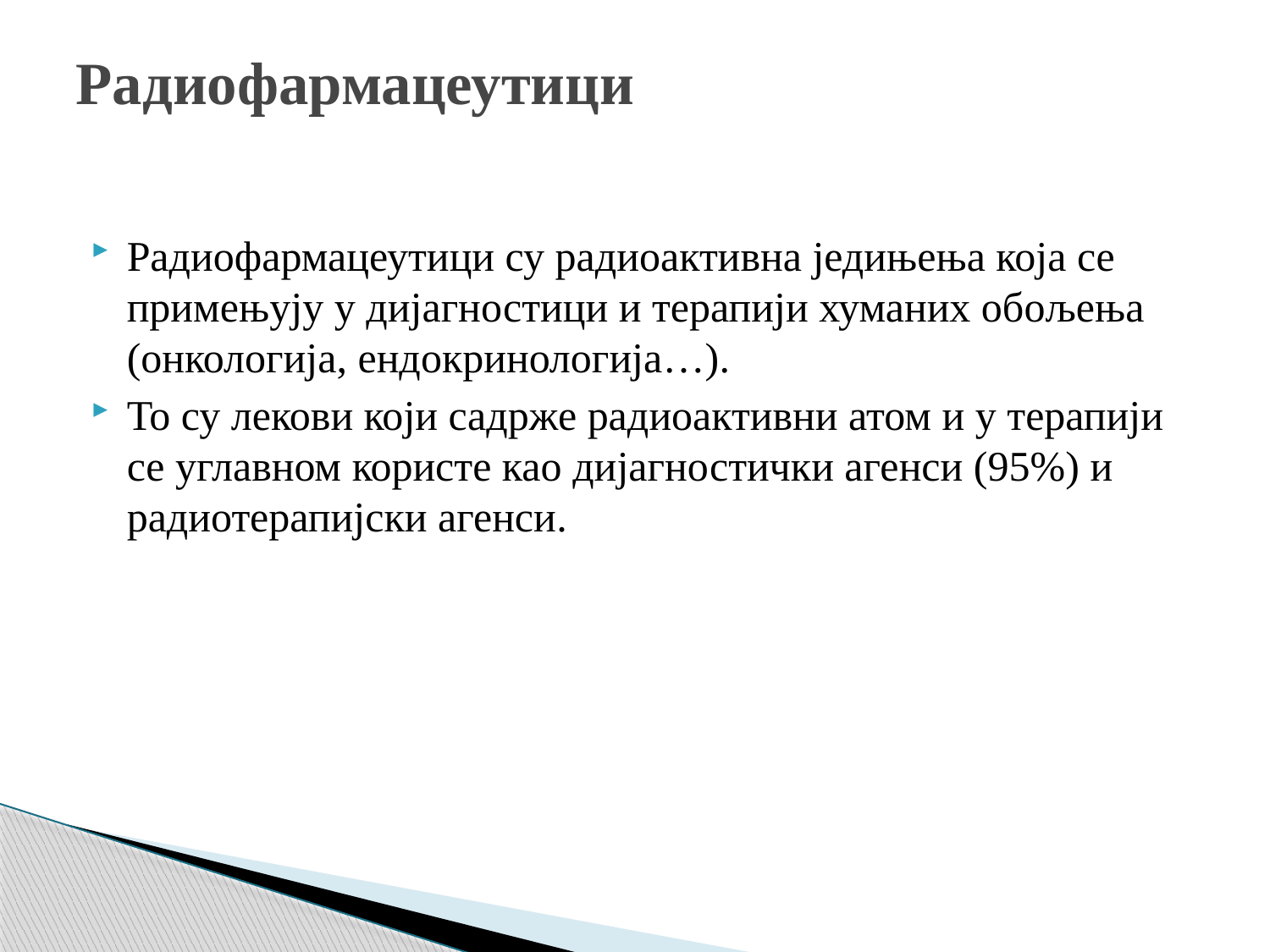

# Радиофармацеутици
Радиофармацеутици су радиоактивна једињења која се примењују у дијагностици и терапији хуманих обољења (онкологија, ендокринологија…).
То су лекови који садрже радиоактивни атом и у терапији се углавном користе као дијагностички агенси (95%) и радиотерапијски агенси.